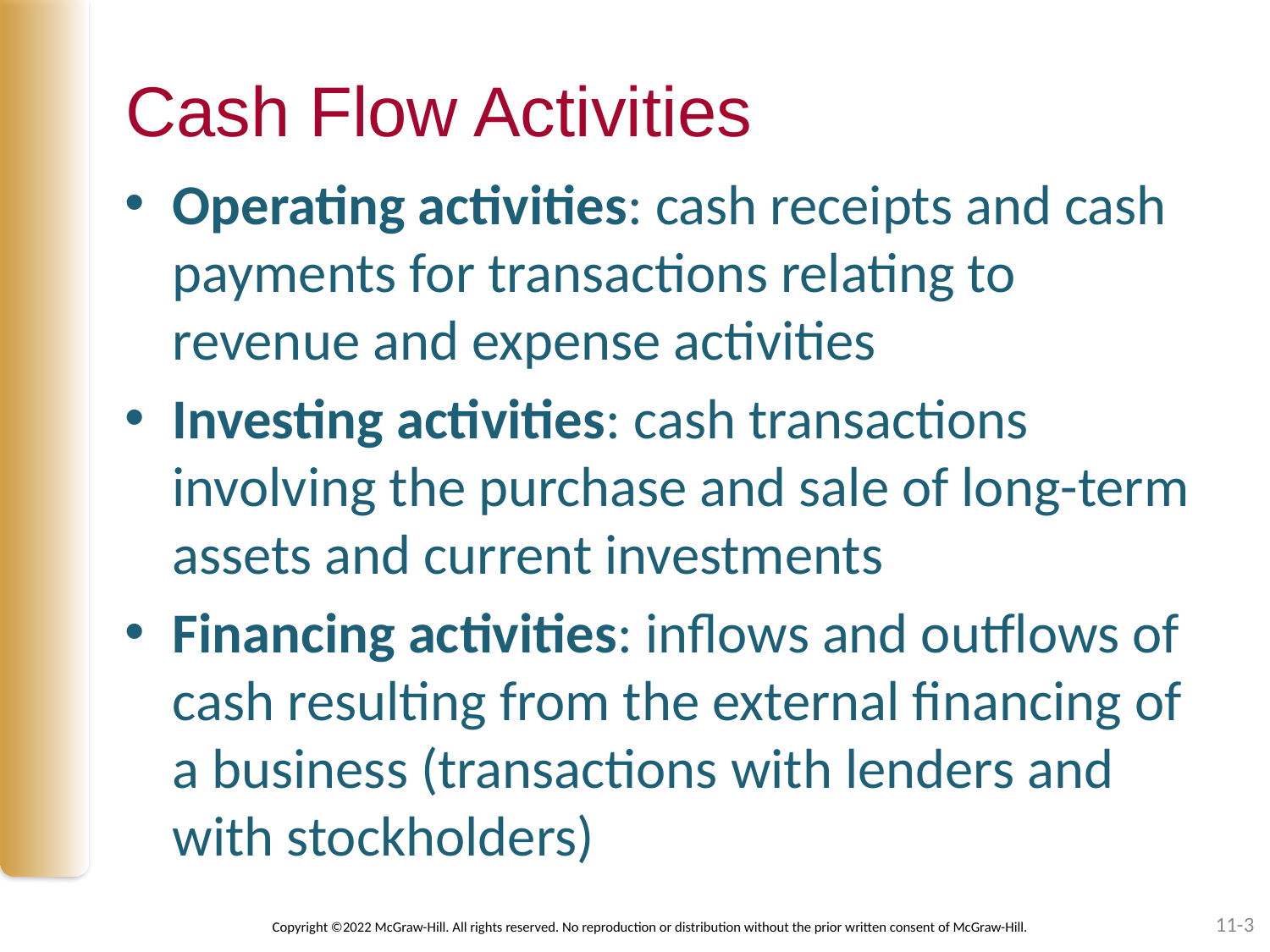

# Cash Flow Activities
Operating activities: cash receipts and cash payments for transactions relating to revenue and expense activities
Investing activities: cash transactions involving the purchase and sale of long-term assets and current investments
Financing activities: inflows and outflows of cash resulting from the external financing of a business (transactions with lenders and with stockholders)
11-3
Copyright ©2022 McGraw-Hill. All rights reserved. No reproduction or distribution without the prior written consent of McGraw-Hill.